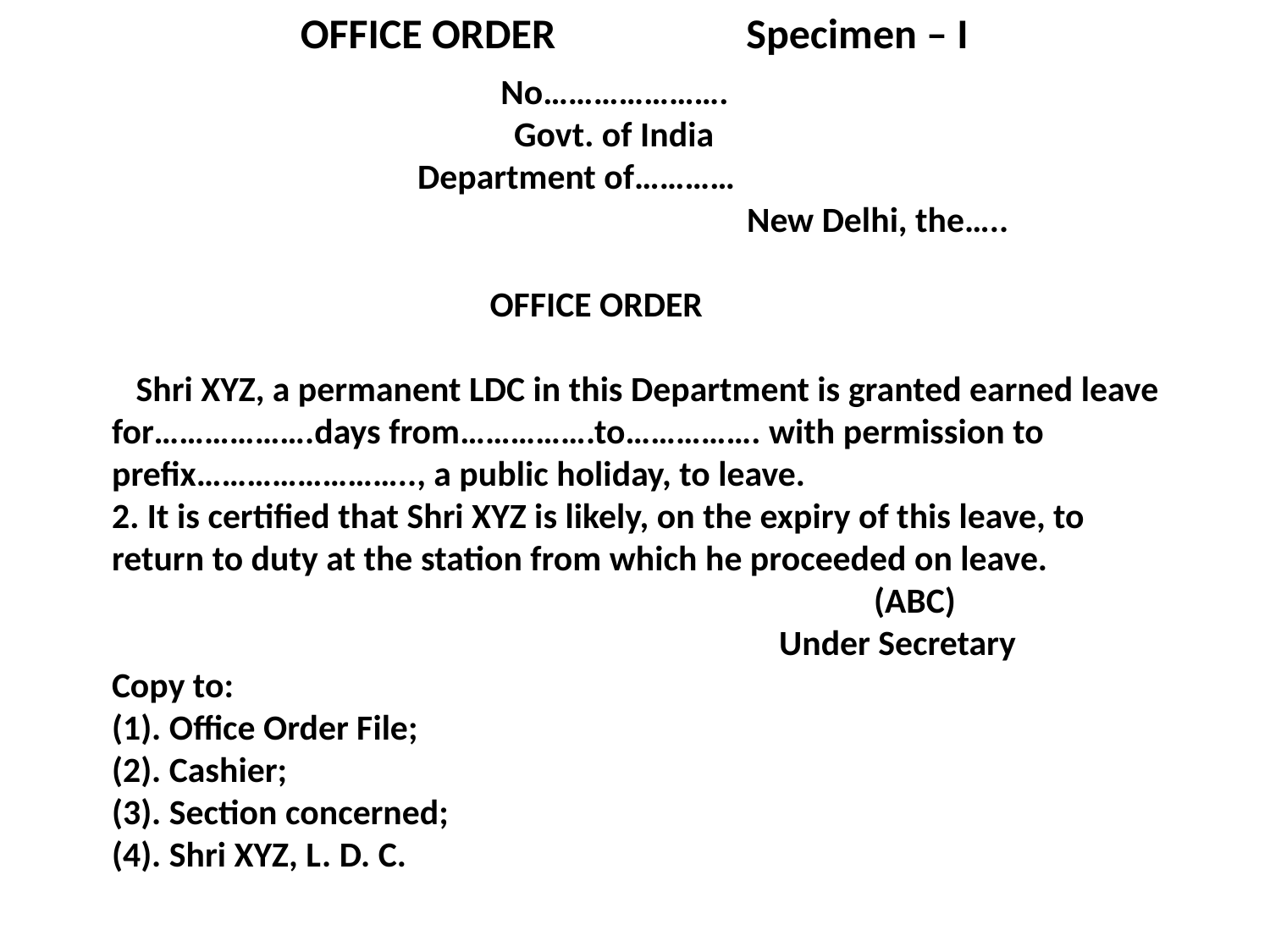

OFFICE ORDER                    Specimen – I

 			 No………………….
                                                  Govt. of India
                                      Department of…………
					New Delhi, the…..

                                               OFFICE ORDER

   Shri XYZ, a permanent LDC in this Department is granted earned leave
for……………….days from…………….to……………. with permission to
prefix…………………….., a public holiday, to leave.
2. It is certified that Shri XYZ is likely, on the expiry of this leave, to
return to duty at the station from which he proceeded on leave.
						(ABC)
					    Under Secretary
Copy to:
(1). Office Order File;
(2). Cashier;
(3). Section concerned;
(4). Shri XYZ, L. D. C.